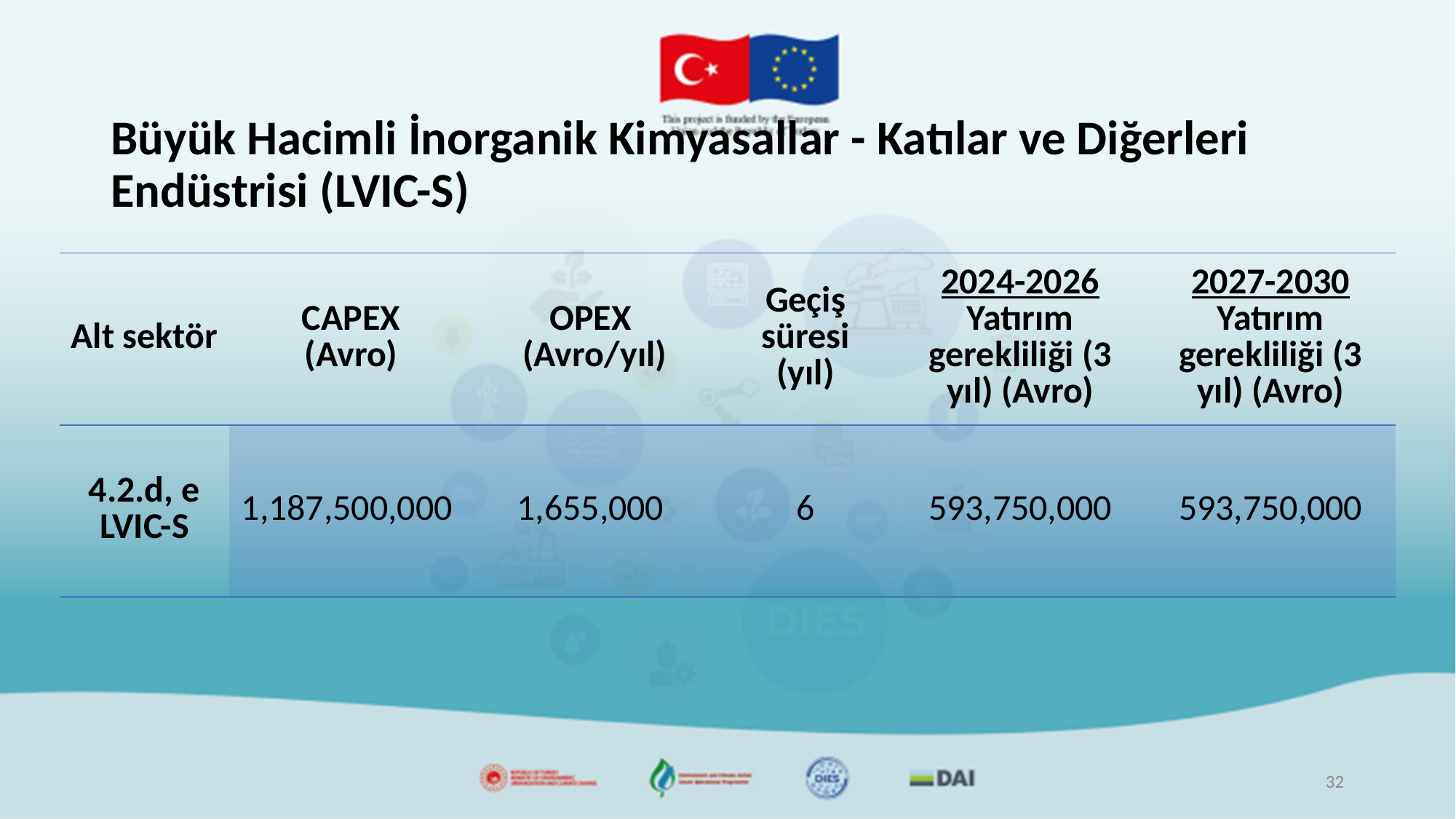

# Büyük Hacimli İnorganik Kimyasallar - Katılar ve Diğerleri Endüstrisi (LVIC-S)
| Alt sektör | CAPEX (Avro) | OPEX (Avro/yıl) | Geçiş süresi (yıl) | 2024-2026 Yatırım gerekliliği (3 yıl) (Avro) | 2027-2030 Yatırım gerekliliği (3 yıl) (Avro) |
| --- | --- | --- | --- | --- | --- |
| 4.2.d, e LVIC-S | 1,187,500,000 | 1,655,000 | 6 | 593,750,000 | 593,750,000 |
32